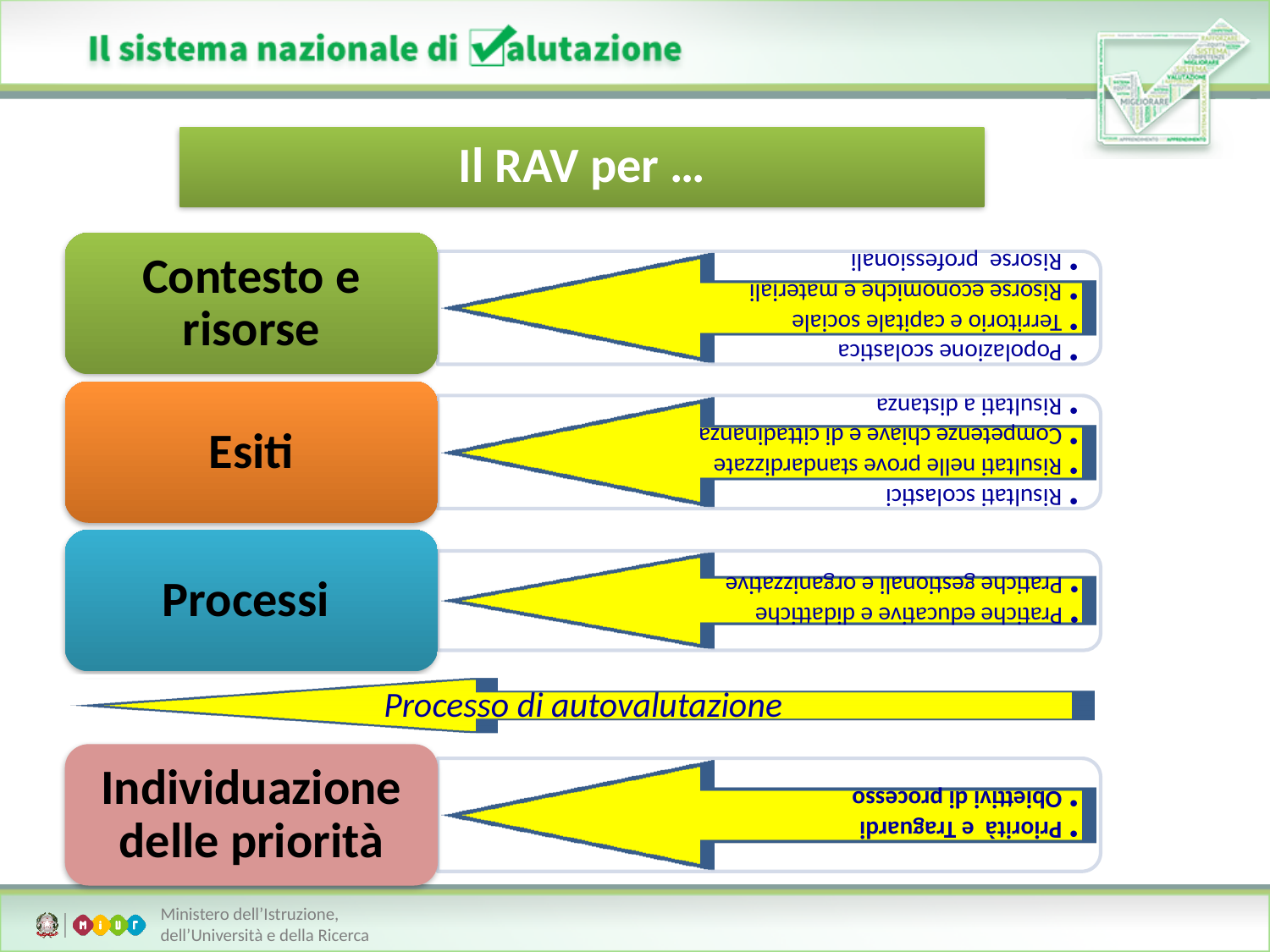

# Il RAV per …
Popolazione scolastica
Territorio e capitale sociale
Risorse economiche e materiali
Risorse  professionali
Contesto e risorse
Risultati scolastici
Risultati nelle prove standardizzate
Competenze chiave e di cittadinanza
Risultati a distanza
Esiti
Pratiche educative e didattiche
Pratiche gestionali e organizzative
Processi
Processo di autovalutazione
Priorità  e Traguardi
Obiettivi di processo
Individuazione delle priorità